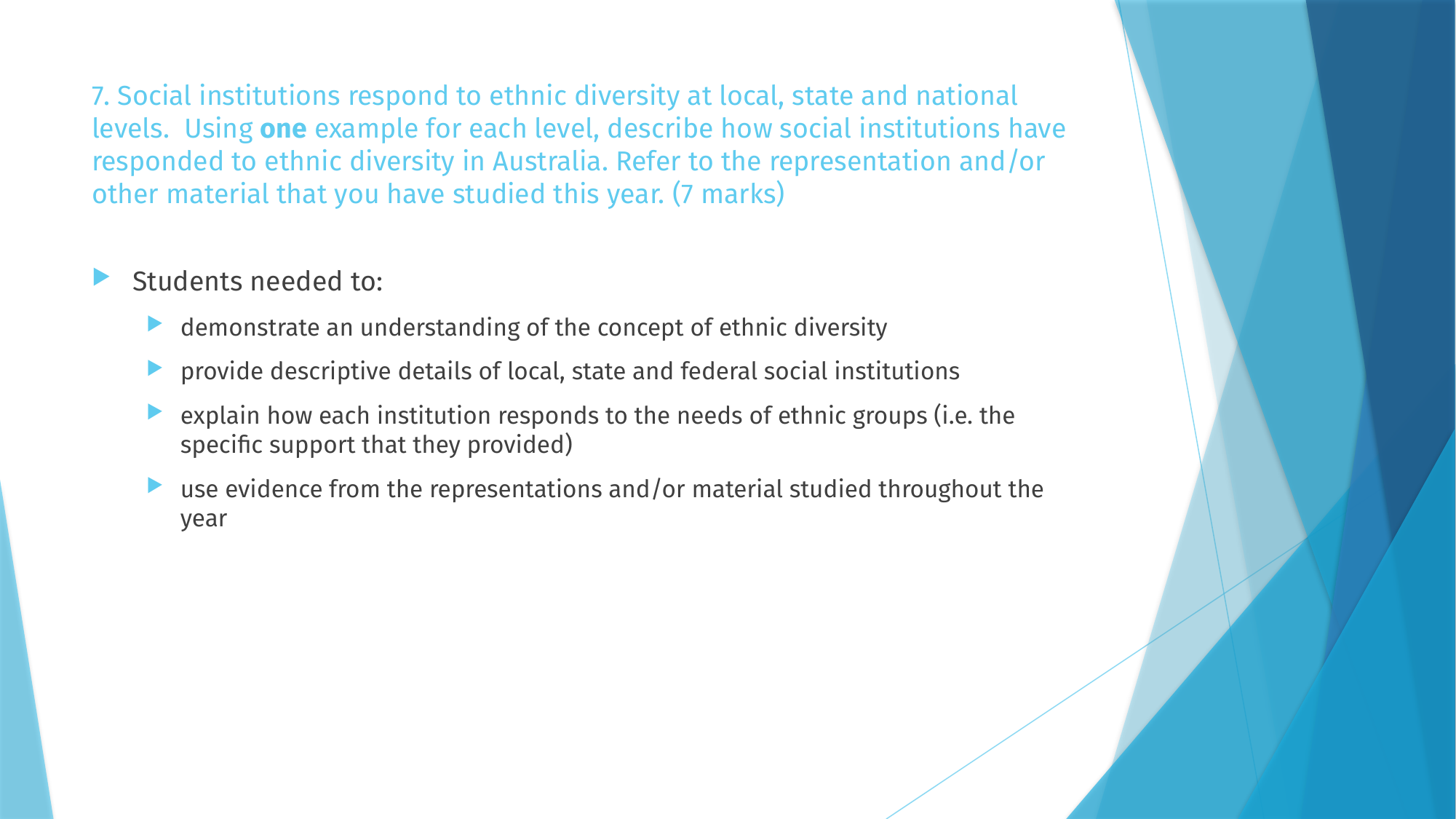

# 7. Social institutions respond to ethnic diversity at local, state and national levels.  Using one example for each level, describe how social institutions have responded to ethnic diversity in Australia. Refer to the representation and/or other material that you have studied this year. (7 marks)
Students needed to:
demonstrate an understanding of the concept of ethnic diversity
provide descriptive details of local, state and federal social institutions
explain how each institution responds to the needs of ethnic groups (i.e. the specific support that they provided)
use evidence from the representations and/or material studied throughout the year